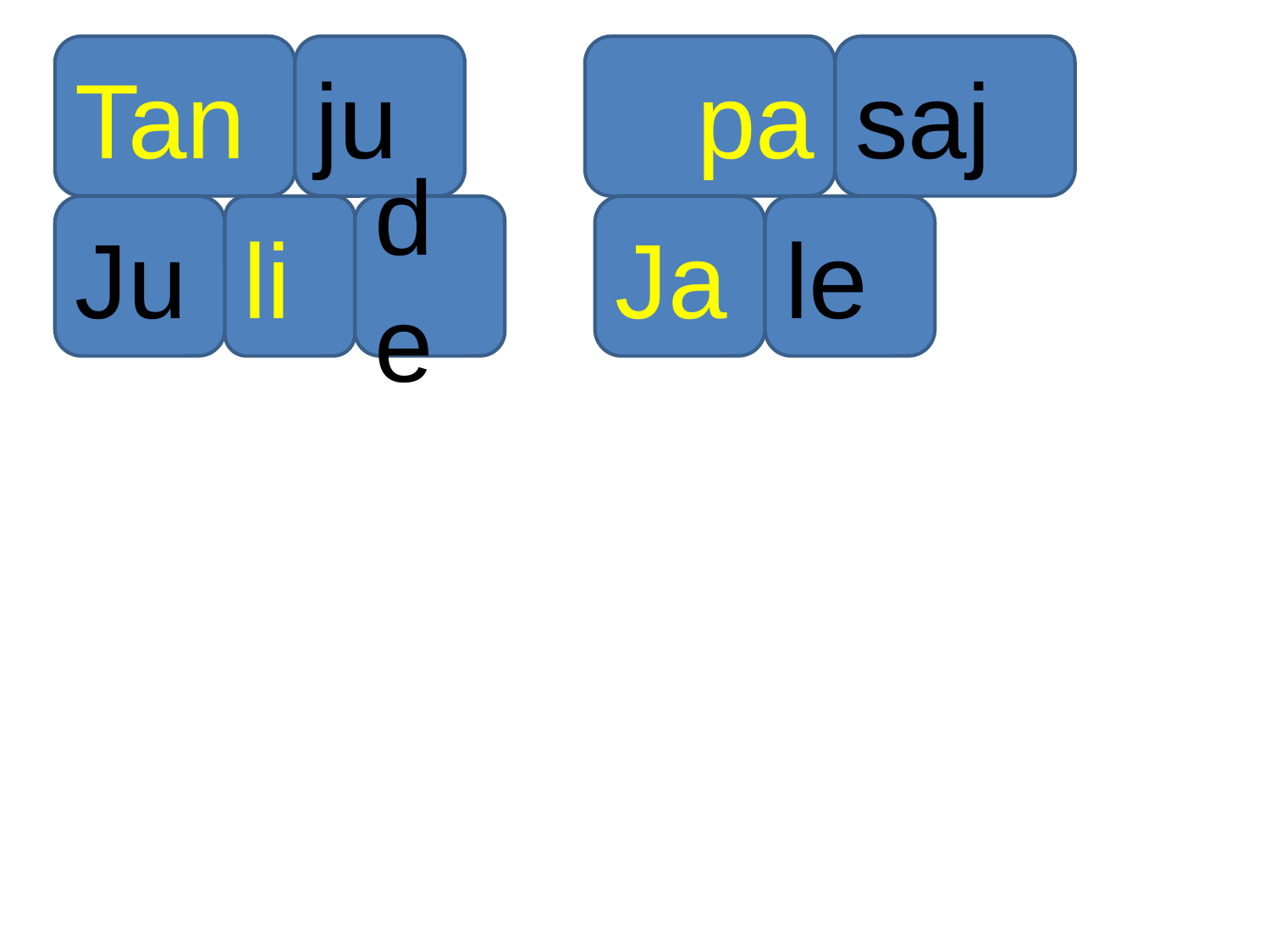

Tan
ju
pa
saj
Ju
li
de
Ja
le